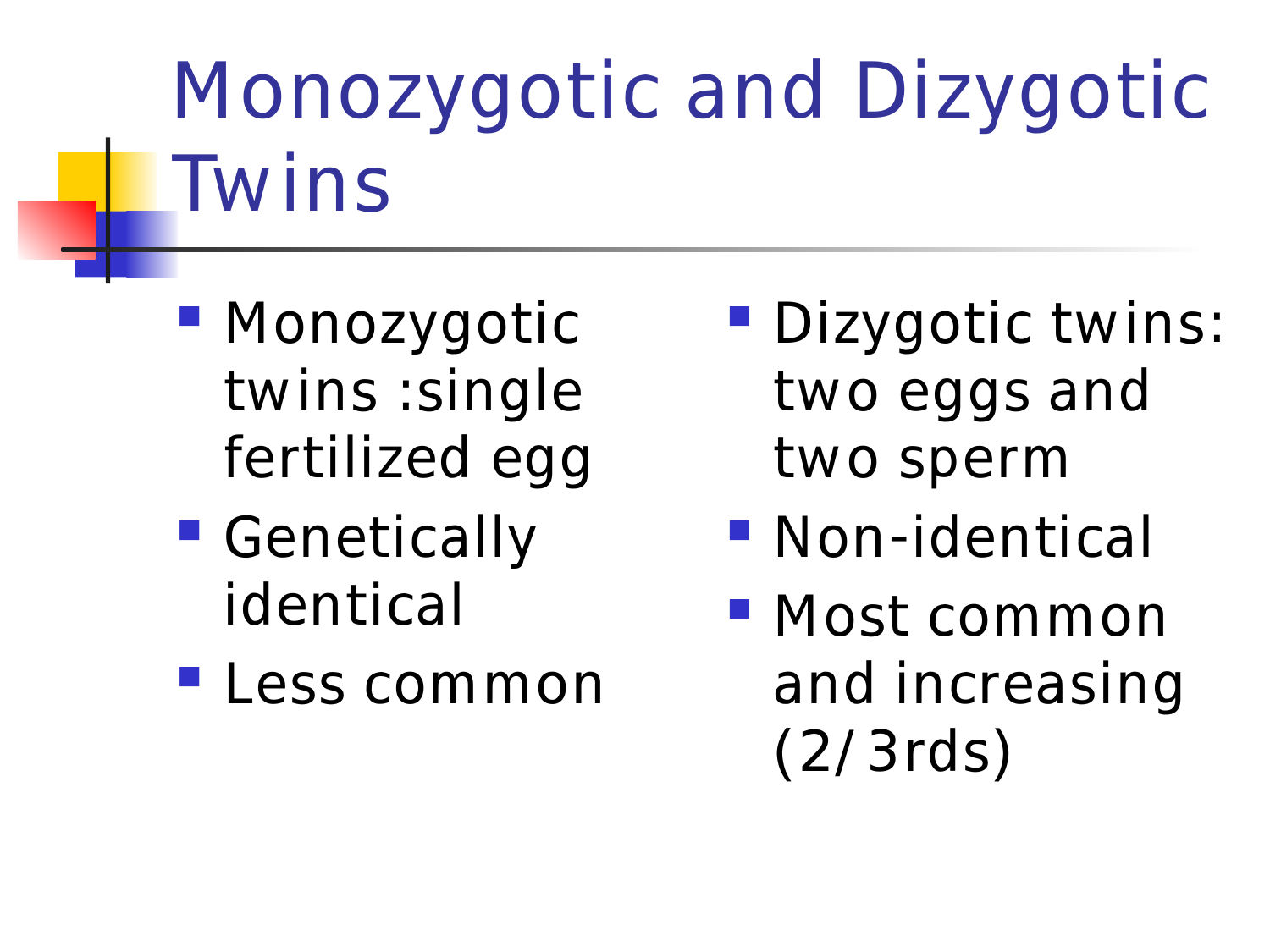

# Monozygotic and Dizygotic Twins
Monozygotic twins :single fertilized egg
Genetically identical
Less common

Dizygotic twins: two eggs and two sperm
Non-identical
Most common and increasing (2/3rds)